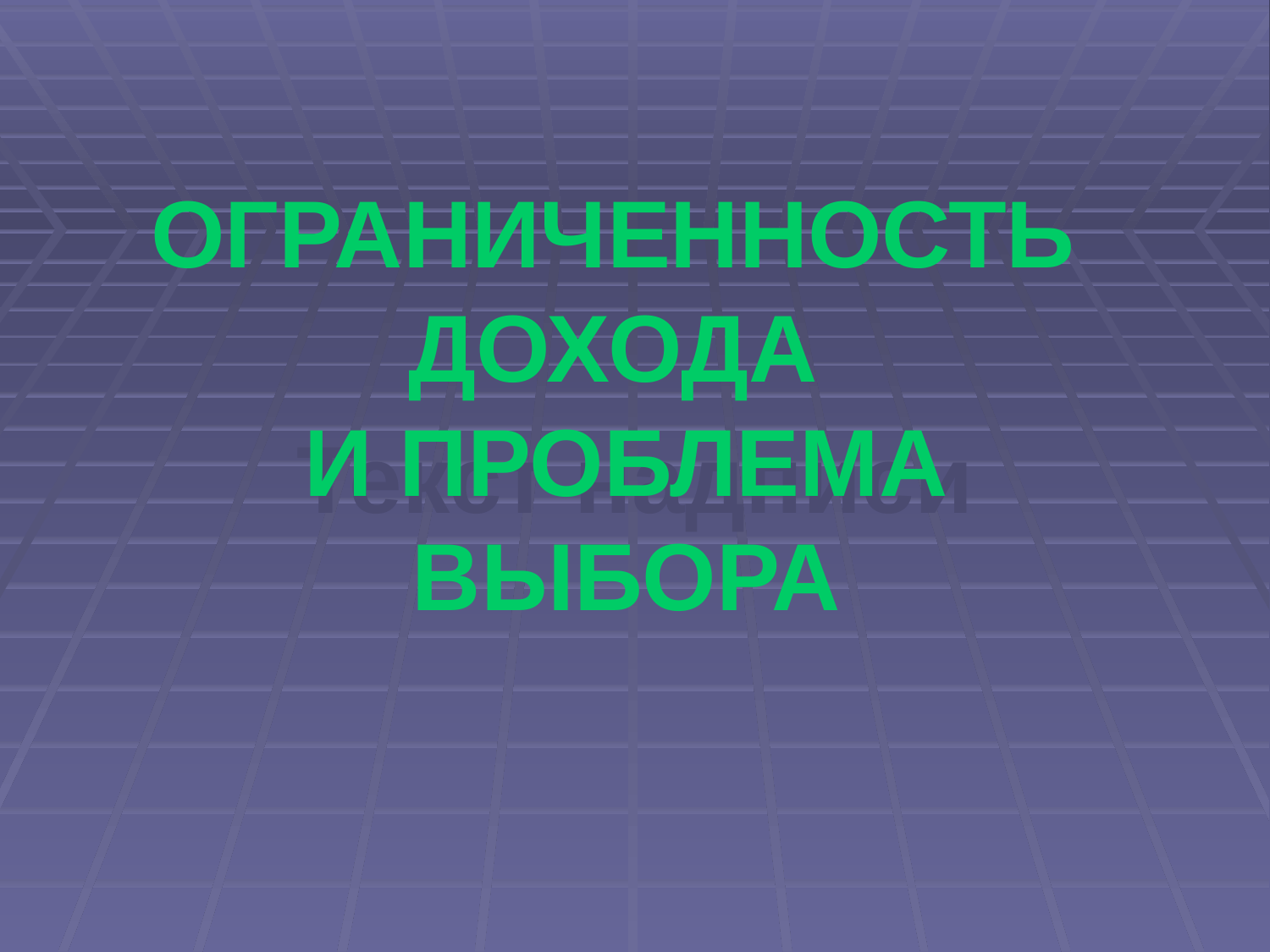

#
Ограниченность
Дохода
И проблема
выбора

Текст надписи